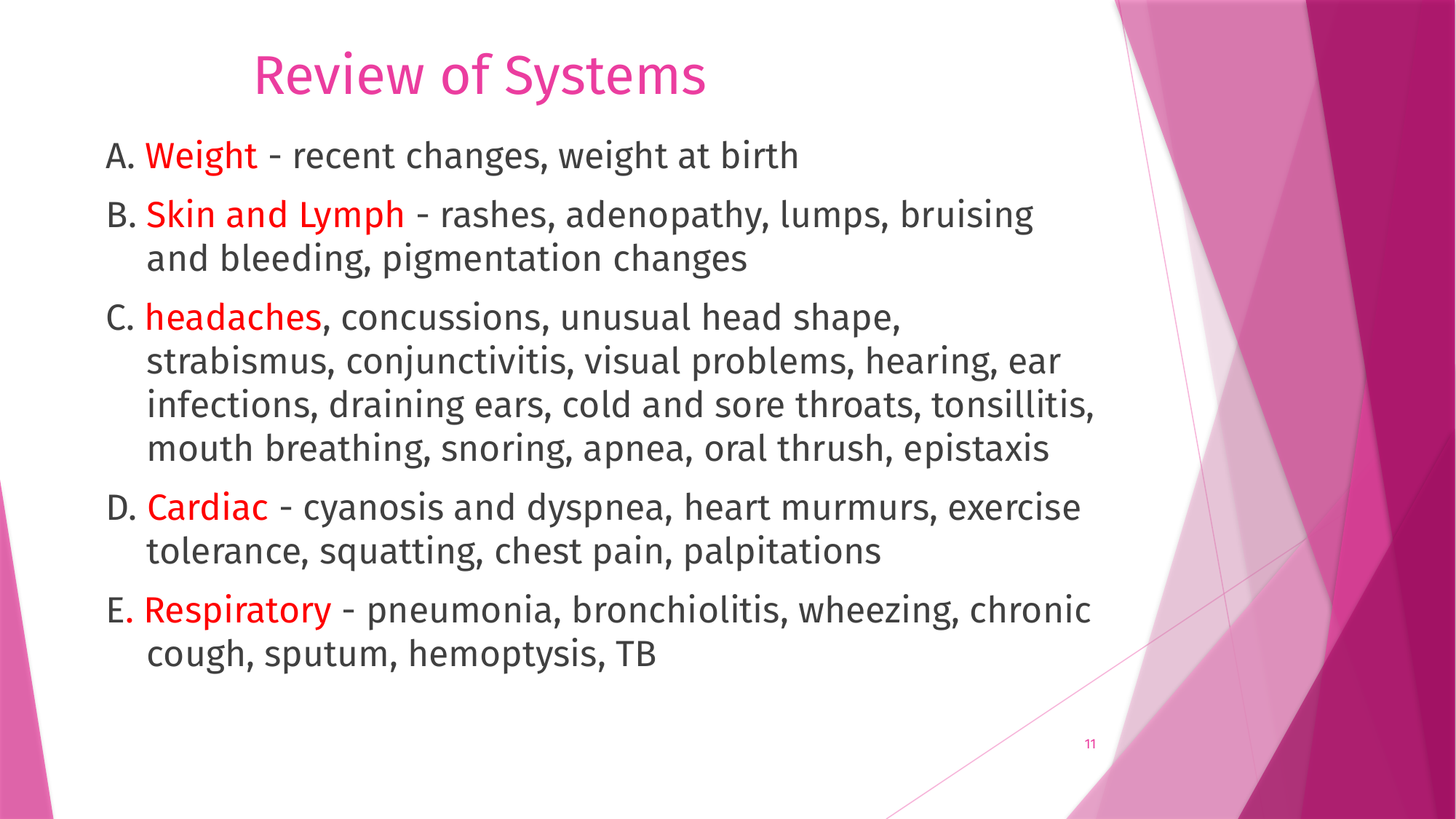

# Review of Systems
A. Weight - recent changes, weight at birth
B. Skin and Lymph - rashes, adenopathy, lumps, bruising and bleeding, pigmentation changes
C. headaches, concussions, unusual head shape, strabismus, conjunctivitis, visual problems, hearing, ear infections, draining ears, cold and sore throats, tonsillitis, mouth breathing, snoring, apnea, oral thrush, epistaxis
D. Cardiac - cyanosis and dyspnea, heart murmurs, exercise tolerance, squatting, chest pain, palpitations
E. Respiratory - pneumonia, bronchiolitis, wheezing, chronic cough, sputum, hemoptysis, TB
11